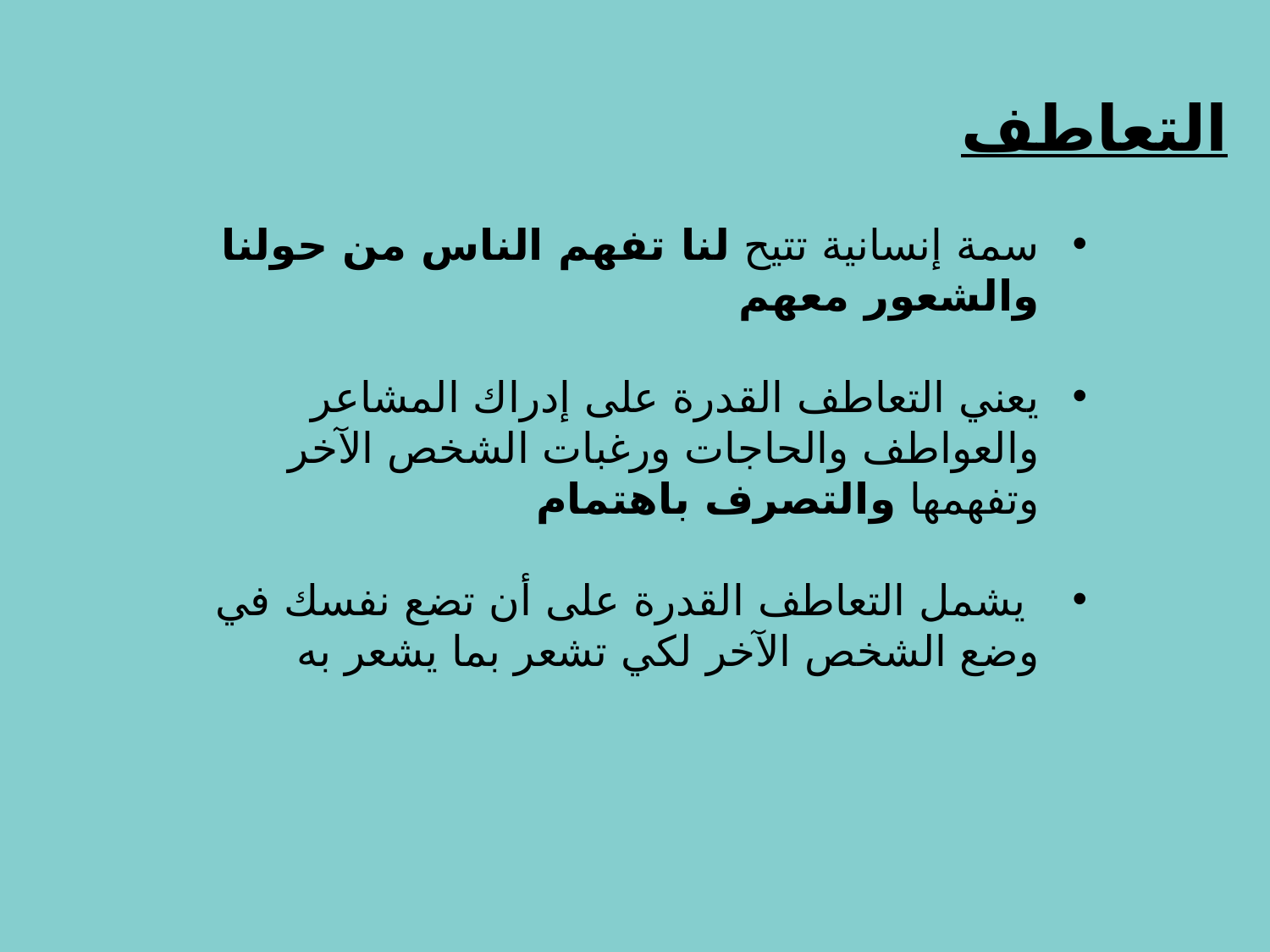

# التعاطف
سمة إنسانية تتيح لنا تفهم الناس من حولنا والشعور معهم

يعني التعاطف القدرة على إدراك المشاعر والعواطف والحاجات ورغبات الشخص الآخر وتفهمها والتصرف باهتمام

 يشمل التعاطف القدرة على أن تضع نفسك في وضع الشخص الآخر لكي تشعر بما يشعر به